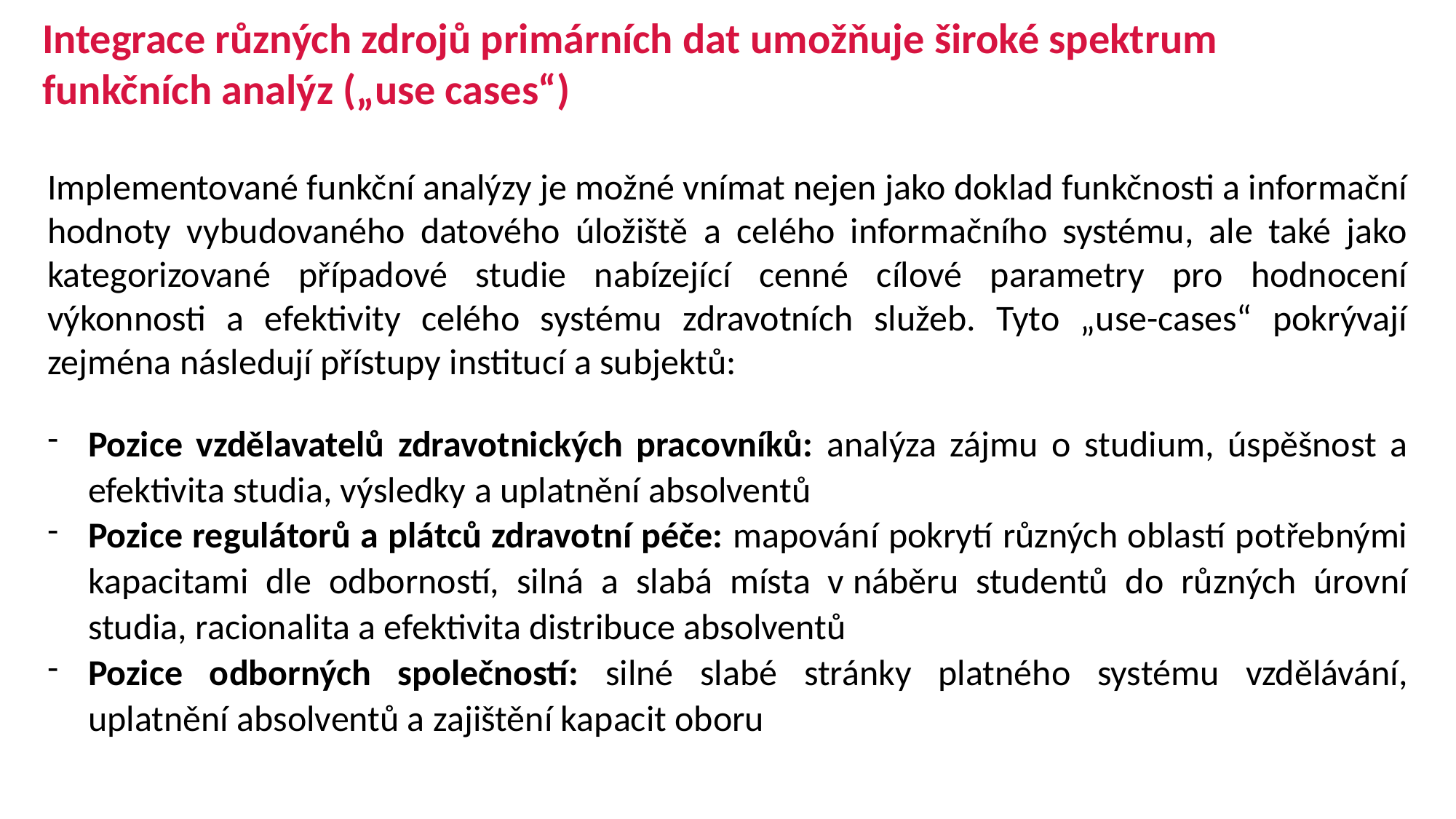

Integrace různých zdrojů primárních dat umožňuje široké spektrum funkčních analýz („use cases“)
Implementované funkční analýzy je možné vnímat nejen jako doklad funkčnosti a informační hodnoty vybudovaného datového úložiště a celého informačního systému, ale také jako kategorizované případové studie nabízející cenné cílové parametry pro hodnocení výkonnosti a efektivity celého systému zdravotních služeb. Tyto „use-cases“ pokrývají zejména následují přístupy institucí a subjektů:
Pozice vzdělavatelů zdravotnických pracovníků: analýza zájmu o studium, úspěšnost a efektivita studia, výsledky a uplatnění absolventů
Pozice regulátorů a plátců zdravotní péče: mapování pokrytí různých oblastí potřebnými kapacitami dle odborností, silná a slabá místa v náběru studentů do různých úrovní studia, racionalita a efektivita distribuce absolventů
Pozice odborných společností: silné slabé stránky platného systému vzdělávání, uplatnění absolventů a zajištění kapacit oboru